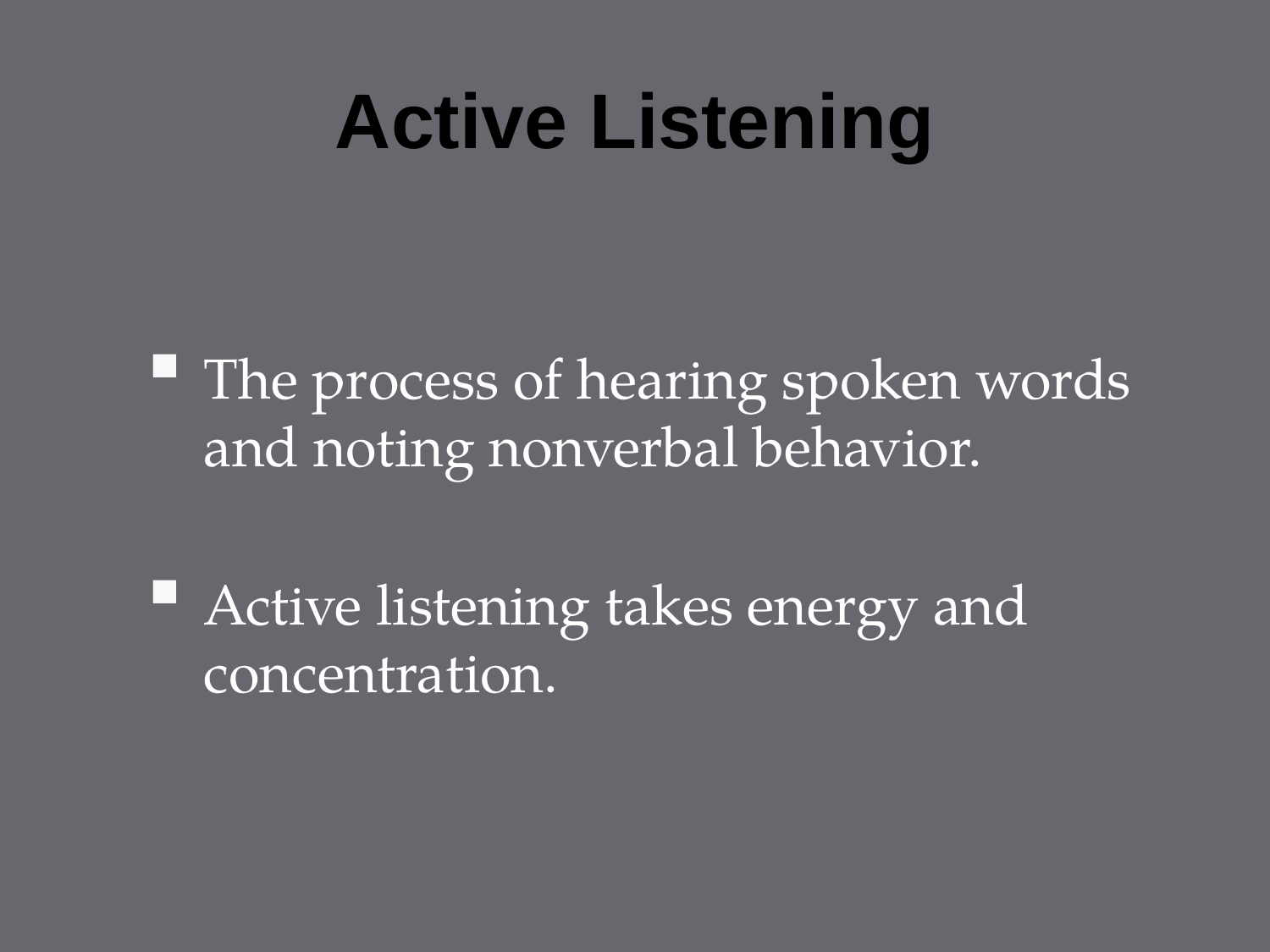

# Active Listening
The process of hearing spoken words and noting nonverbal behavior.

Active listening takes energy and concentration.